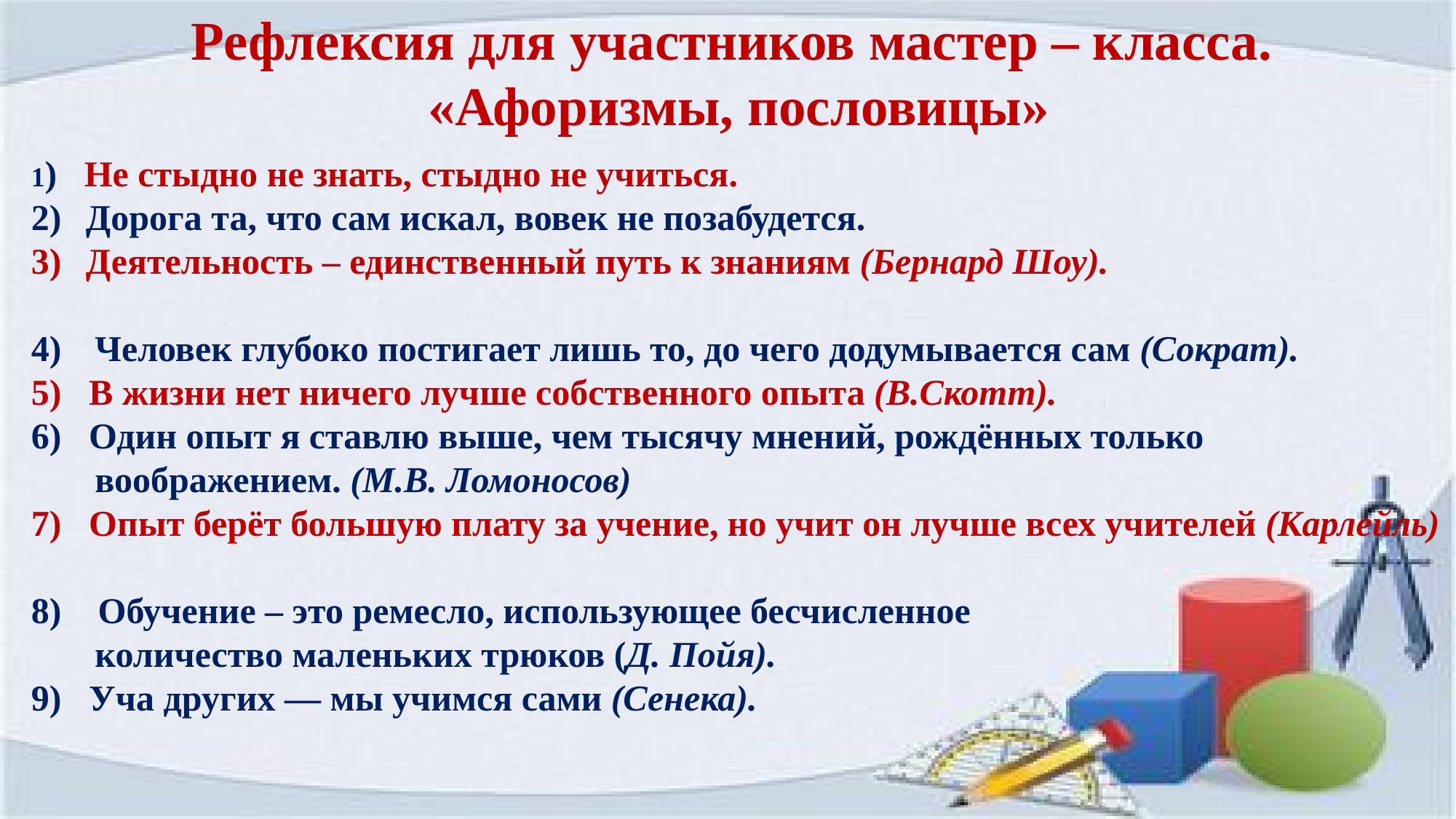

Рефлексия для участников мастер – класса.
«Афоризмы, пословицы»
1)   Не стыдно не знать, стыдно не учиться.
Дорога та, что сам искал, вовек не позабудется.
Деятельность – единственный путь к знаниям (Бернард Шоу).
 Человек глубоко постигает лишь то, до чего додумывается сам (Сократ).
5)   В жизни нет ничего лучше собственного опыта (В.Скотт).
6)   Один опыт я ставлю выше, чем тысячу мнений, рождённых только
       воображением. (М.В. Ломоносов)
7)   Опыт берёт большую плату за учение, но учит он лучше всех учителей (Карлейль)
8)    Обучение – это ремесло, использующее бесчисленное
       количество маленьких трюков (Д. Пойя).
9)   Уча других — мы учимся сами (Сенека).